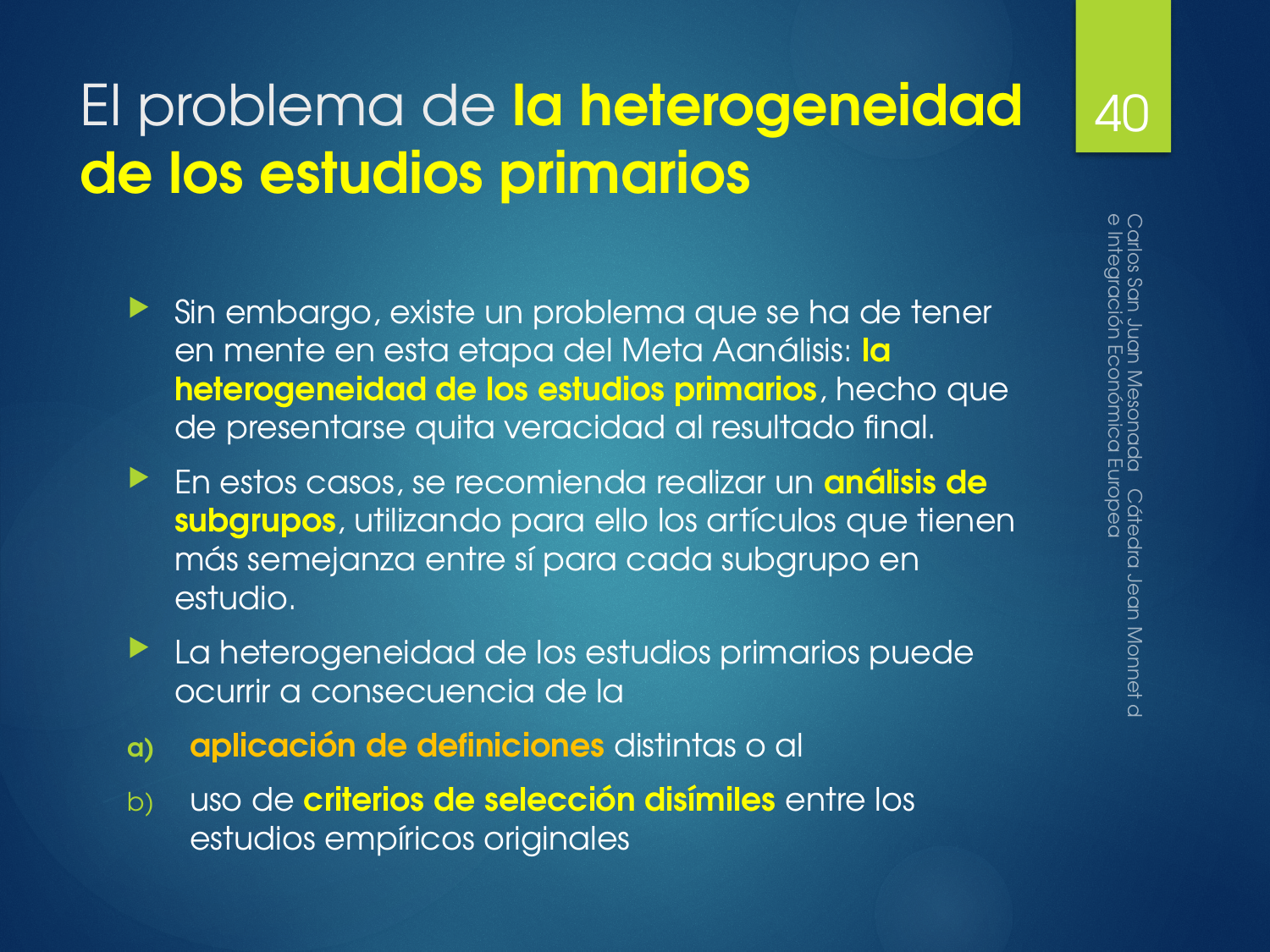

40
# El problema de la heterogeneidad de los estudios primarios
Sin embargo, existe un problema que se ha de tener en mente en esta etapa del Meta Aanálisis: la heterogeneidad de los estudios primarios, hecho que de presentarse quita veracidad al resultado final.
En estos casos, se recomienda realizar un análisis de subgrupos, utilizando para ello los artículos que tienen más semejanza entre sí para cada subgrupo en estudio.
La heterogeneidad de los estudios primarios puede ocurrir a consecuencia de la
aplicación de definiciones distintas o al
uso de criterios de selección disímiles entre los estudios empíricos originales
Carlos San Juan Mesonada   Cátedra Jean Monnet de Integración Económica Europea